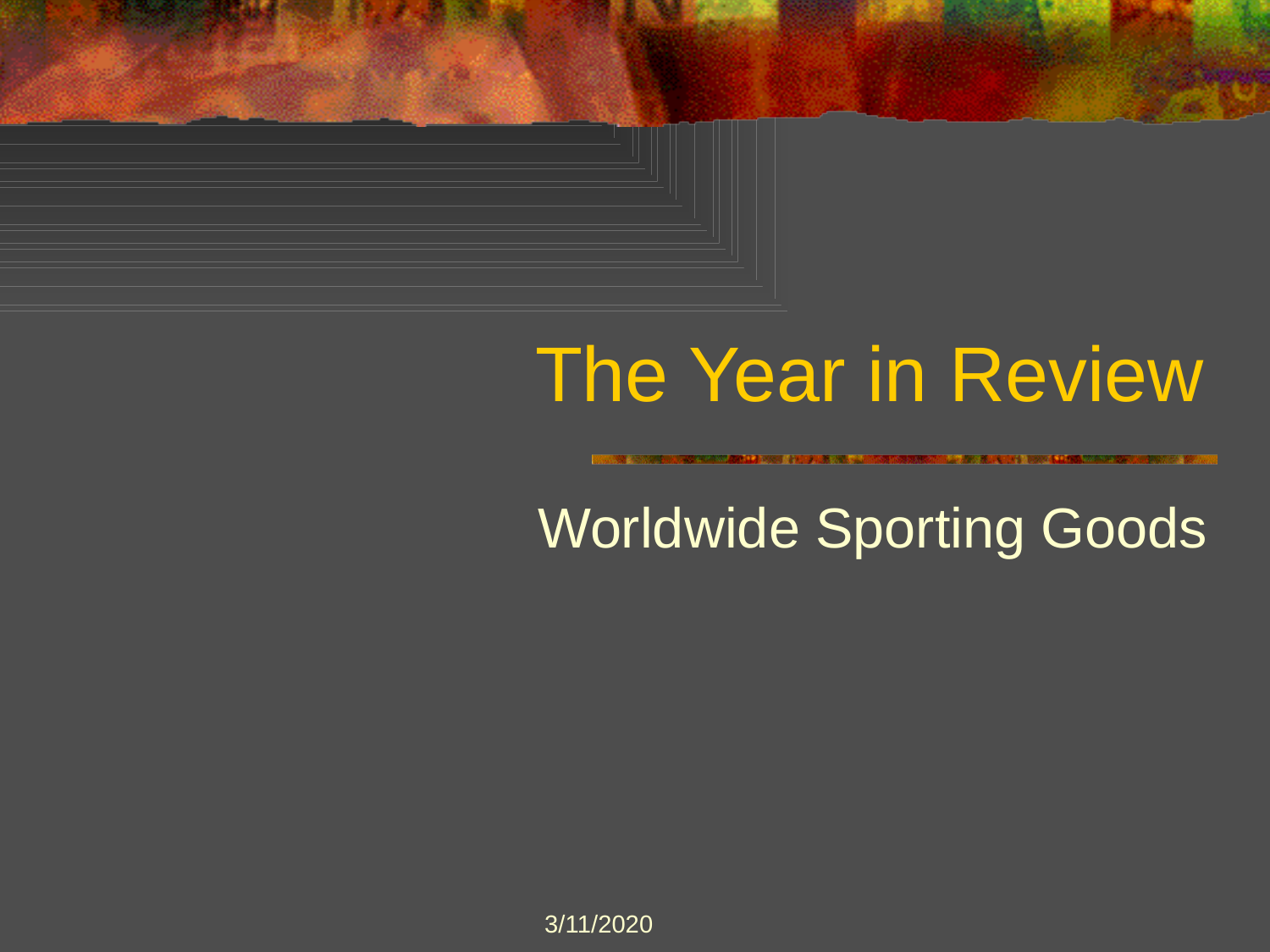

# The Year in Review
Worldwide Sporting Goods

3/11/2020